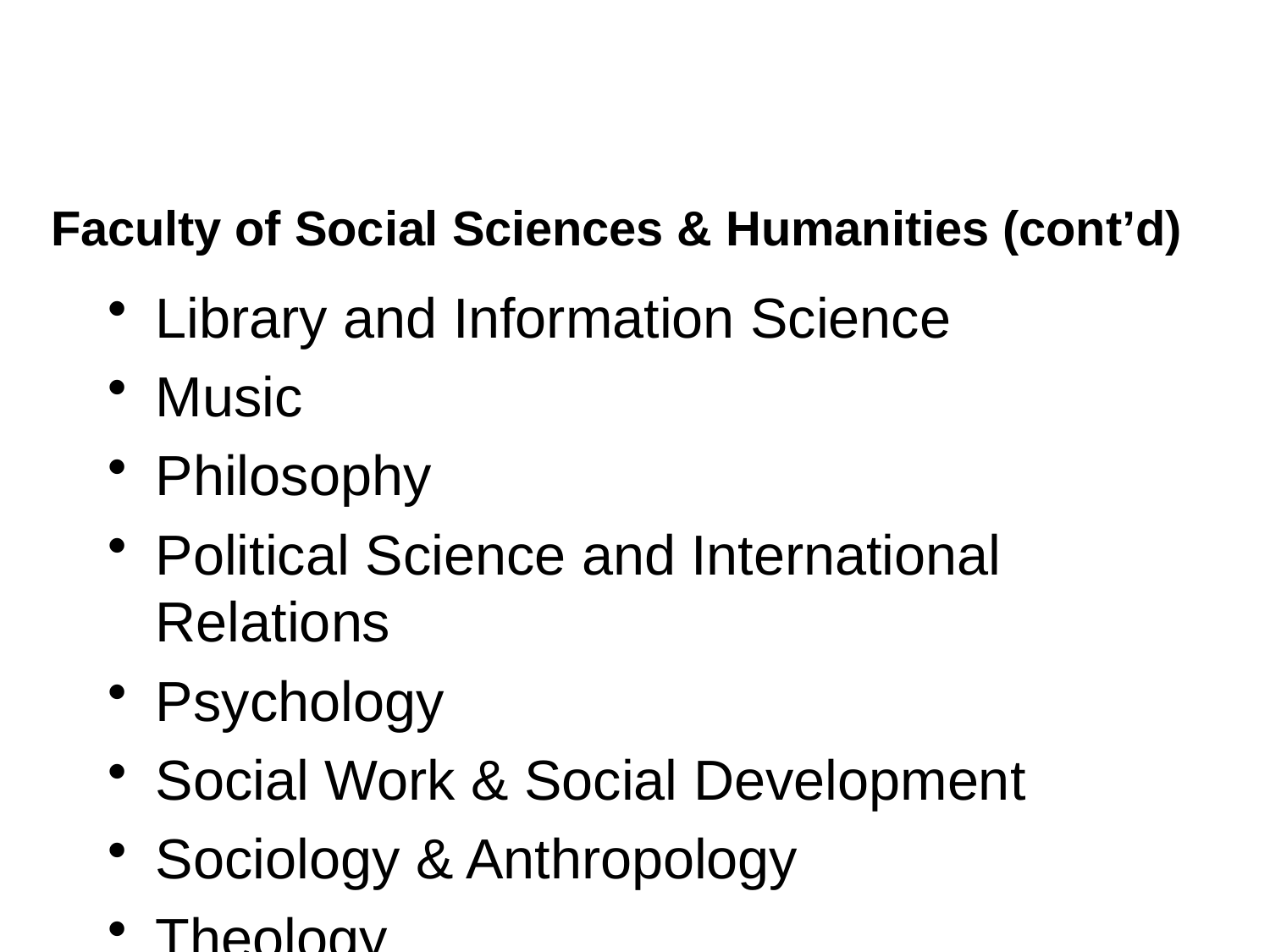

# Faculty of Social Sciences & Humanities (cont’d)
Library and Information Science
Music
Philosophy
Political Science and International Relations
Psychology
Social Work & Social Development
Sociology & Anthropology
Theology